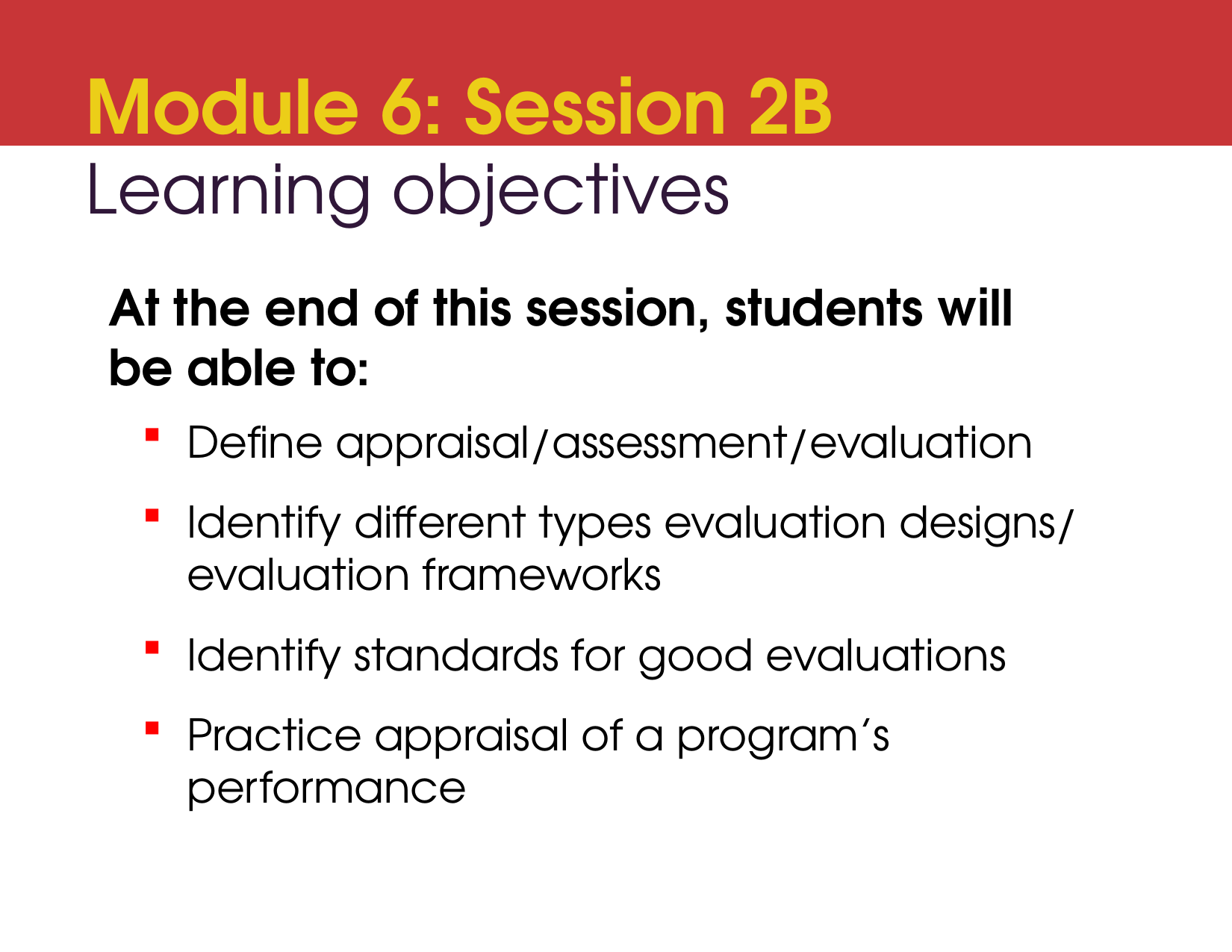

# Module 6: Session 2B
Learning objectives
At the end of this session, students will
be able to:
Define appraisal/assessment/evaluation
Identify different types evaluation designs/ evaluation frameworks
Identify standards for good evaluations
Practice appraisal of a program’s performance